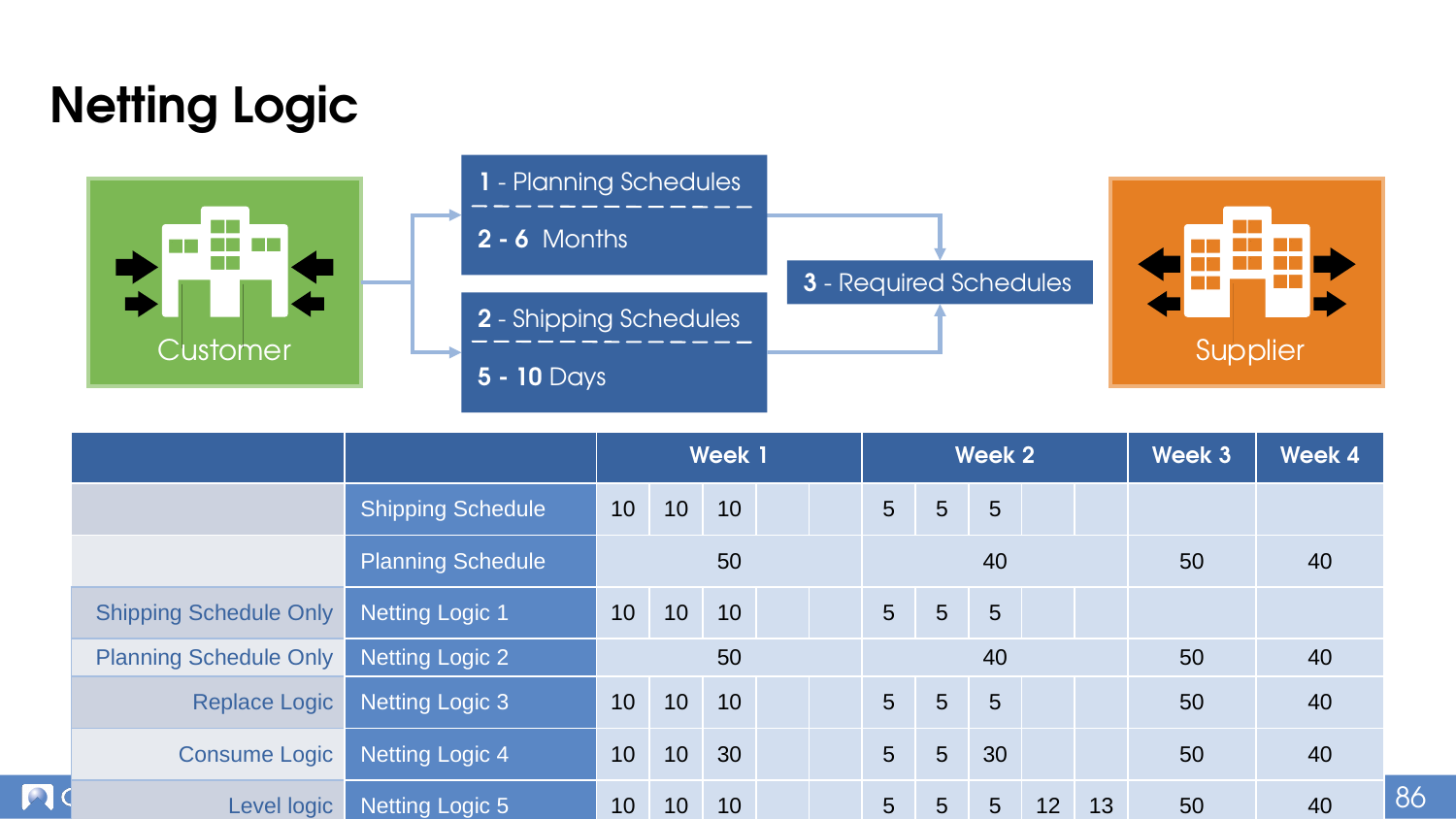

# Netting Logic
1 - Planning Schedules

2 - 6  Months
 Supplier
Customer

3 - Required Schedules
2 - Shipping Schedules

5 - 10 Days
|  |  | Week 1 |  |  |  |  | Week 2 |  |  |  |  | Week 3 | Week 4 |
| --- | --- | --- | --- | --- | --- | --- | --- | --- | --- | --- | --- | --- | --- |
|  | Shipping Schedule | 10 | 10 | 10 |  |  | 5 | 5 | 5 |  |  |  |  |
|  | Planning Schedule | 50 |  |  |  |  | 40 |  |  |  |  | 50 | 40 |
| Shipping Schedule Only | Netting Logic 1 | 10 | 10 | 10 |  |  | 5 | 5 | 5 |  |  |  |  |
| Planning Schedule Only | Netting Logic 2 | 50 |  |  |  |  | 40 |  |  |  |  | 50 | 40 |
| Replace Logic | Netting Logic 3 | 10 | 10 | 10 |  |  | 5 | 5 | 5 |  |  | 50 | 40 |
| Consume Logic | Netting Logic 4 | 10 | 10 | 30 |  |  | 5 | 5 | 30 |  |  | 50 | 40 |
| Level logic | Netting Logic 5 | 10 | 10 | 10 |  |  | 5 | 5 | 5 | 12 | 13 | 50 | 40 |
86